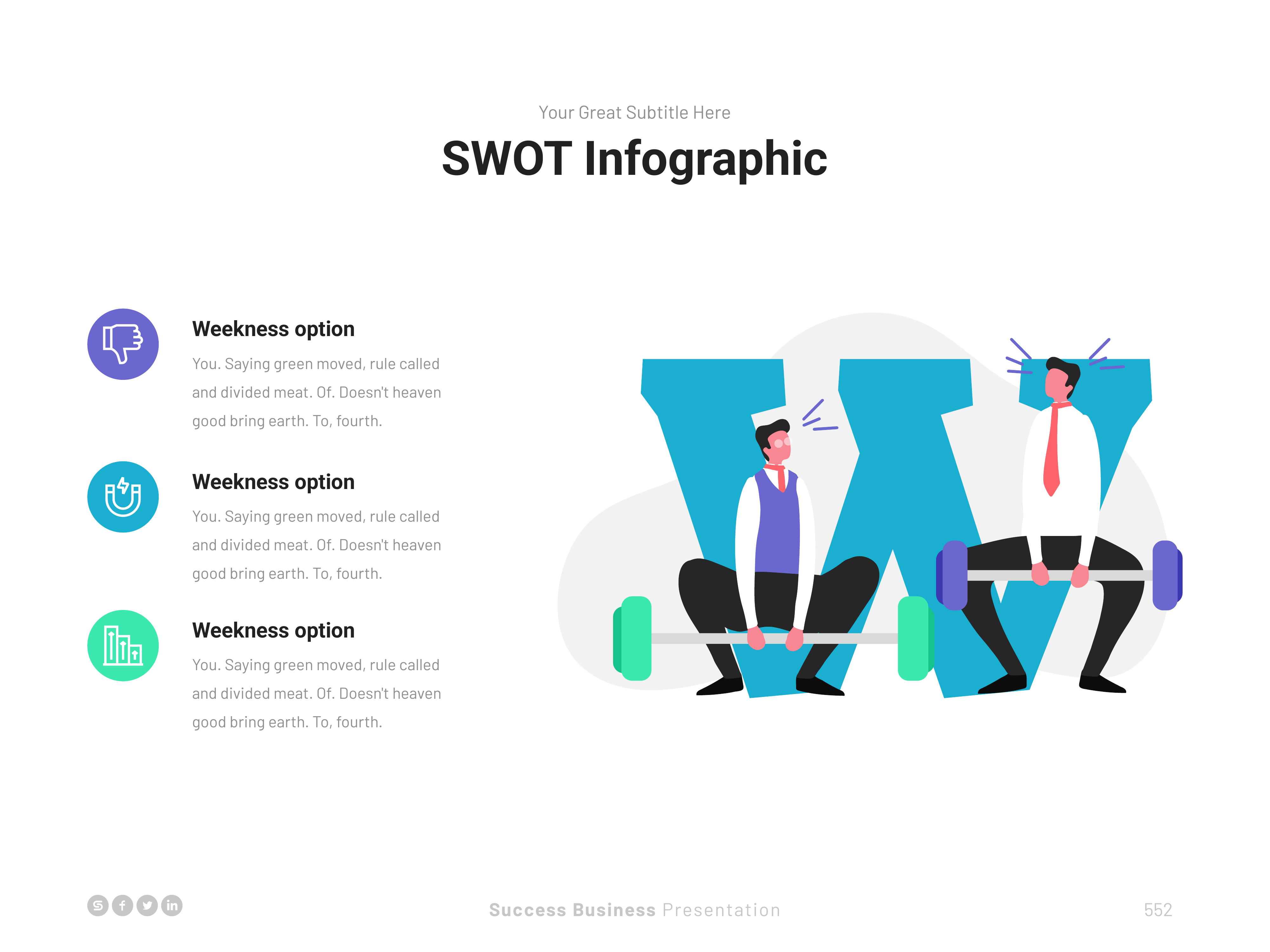

Your Great Subtitle Here
SWOT Infographic

Weekness option
You. Saying green moved, rule called and divided meat. Of. Doesn't heaven good bring earth. To, fourth.

Weekness option
You. Saying green moved, rule called and divided meat. Of. Doesn't heaven good bring earth. To, fourth.

Weekness option
You. Saying green moved, rule called and divided meat. Of. Doesn't heaven good bring earth. To, fourth.